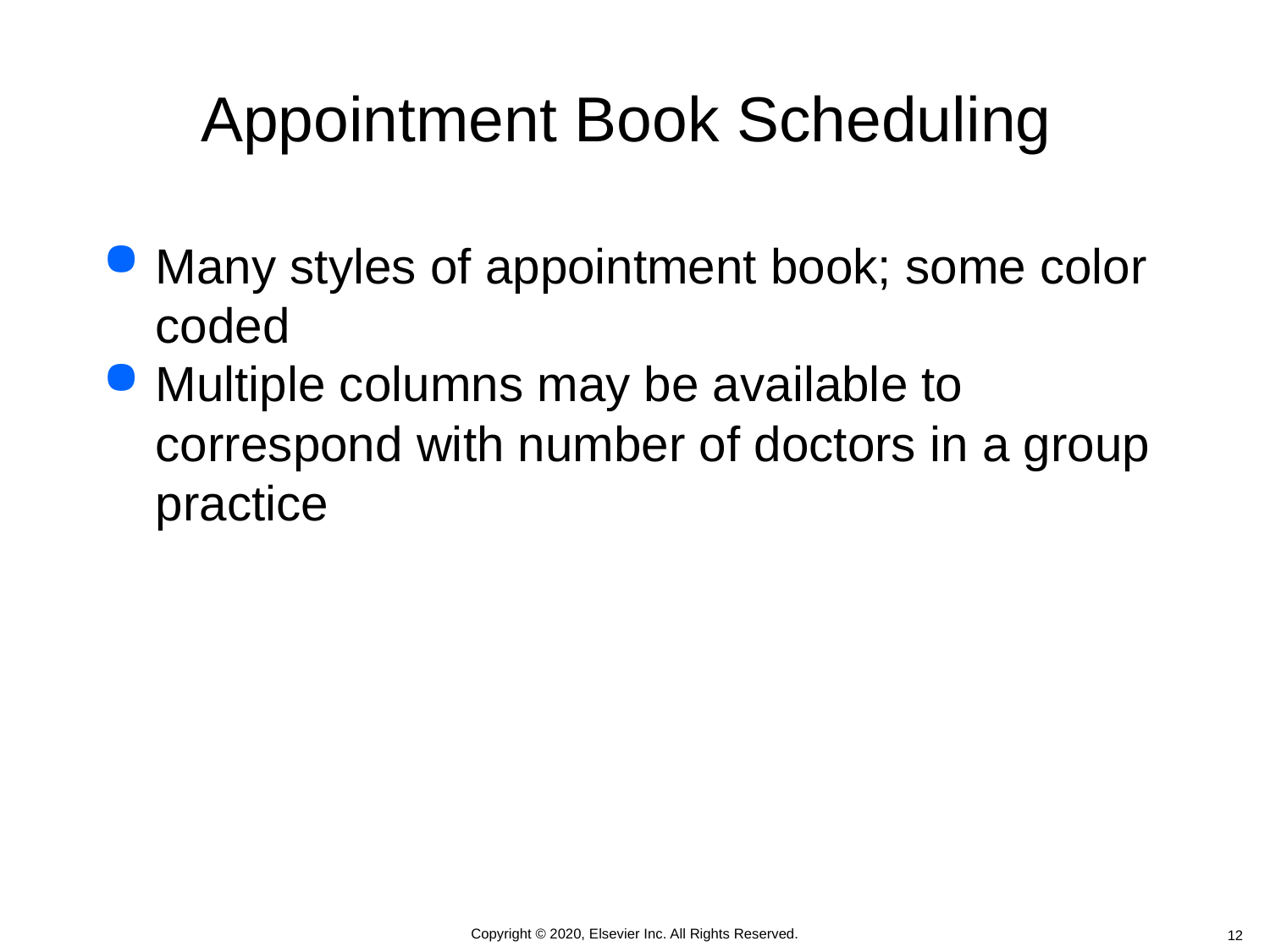

# Appointment Book Scheduling
Many styles of appointment book; some color coded
Multiple columns may be available to correspond with number of doctors in a group practice

 12